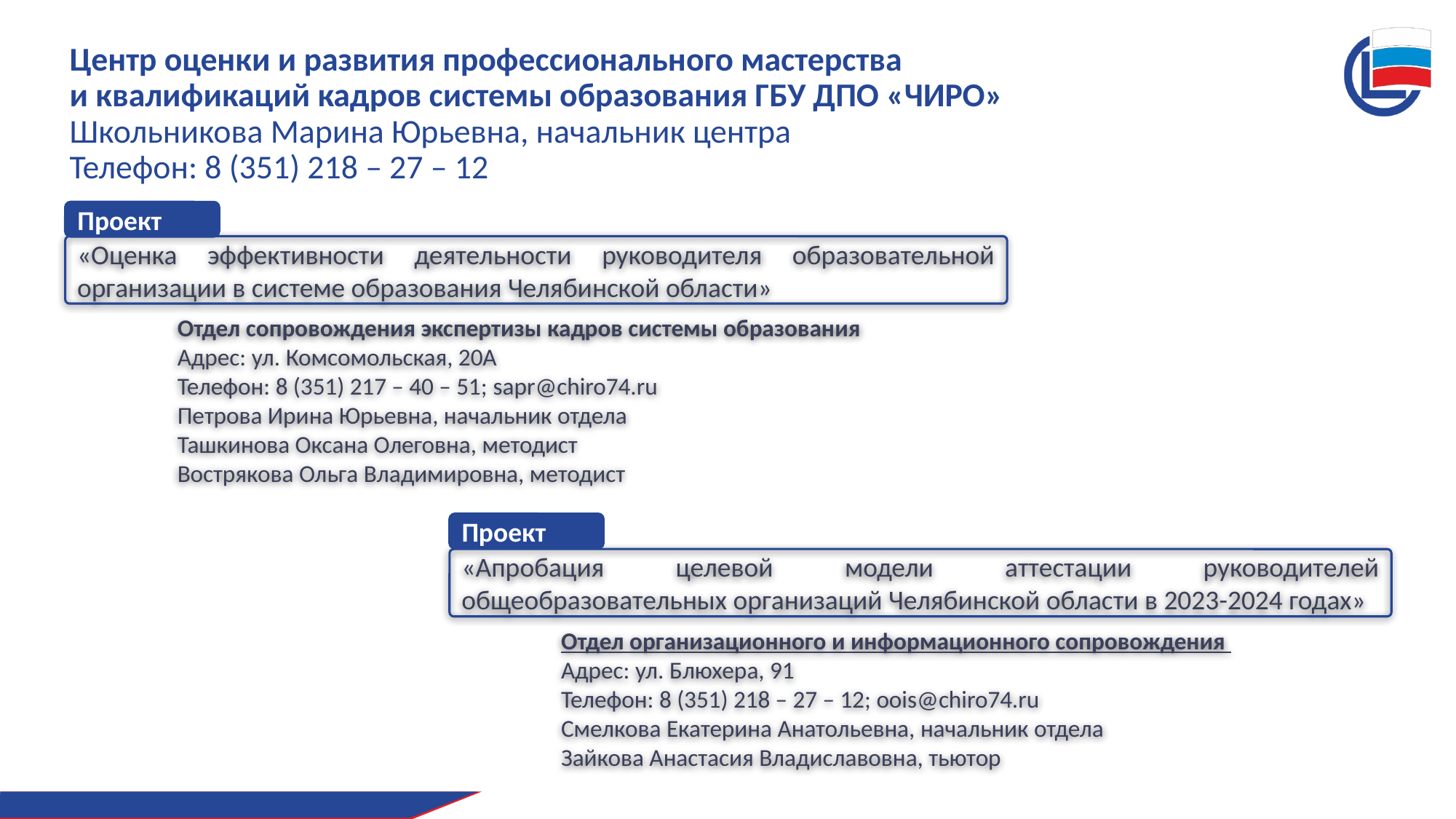

# Центр оценки и развития профессионального мастерства и квалификаций кадров системы образования ГБУ ДПО «ЧИРО» Школьникова Марина Юрьевна, начальник центра Телефон: 8 (351) 218 – 27 – 12
Проект
«Оценка эффективности деятельности руководителя образовательной организации в системе образования Челябинской области»
Отдел сопровождения экспертизы кадров системы образования
Адрес: ул. Комсомольская, 20А
Телефон: 8 (351) 217 – 40 – 51; sapr@chiro74.ru
Петрова Ирина Юрьевна, начальник отдела
Ташкинова Оксана Олеговна, методист
Вострякова Ольга Владимировна, методист

Проект
«Апробация целевой модели аттестации руководителей общеобразовательных организаций Челябинской области в 2023-2024 годах»
Отдел организационного и информационного сопровождения
Адрес: ул. Блюхера, 91
Телефон: 8 (351) 218 – 27 – 12; oois@chiro74.ru
Смелкова Екатерина Анатольевна, начальник отдела
Зайкова Анастасия Владиславовна, тьютор